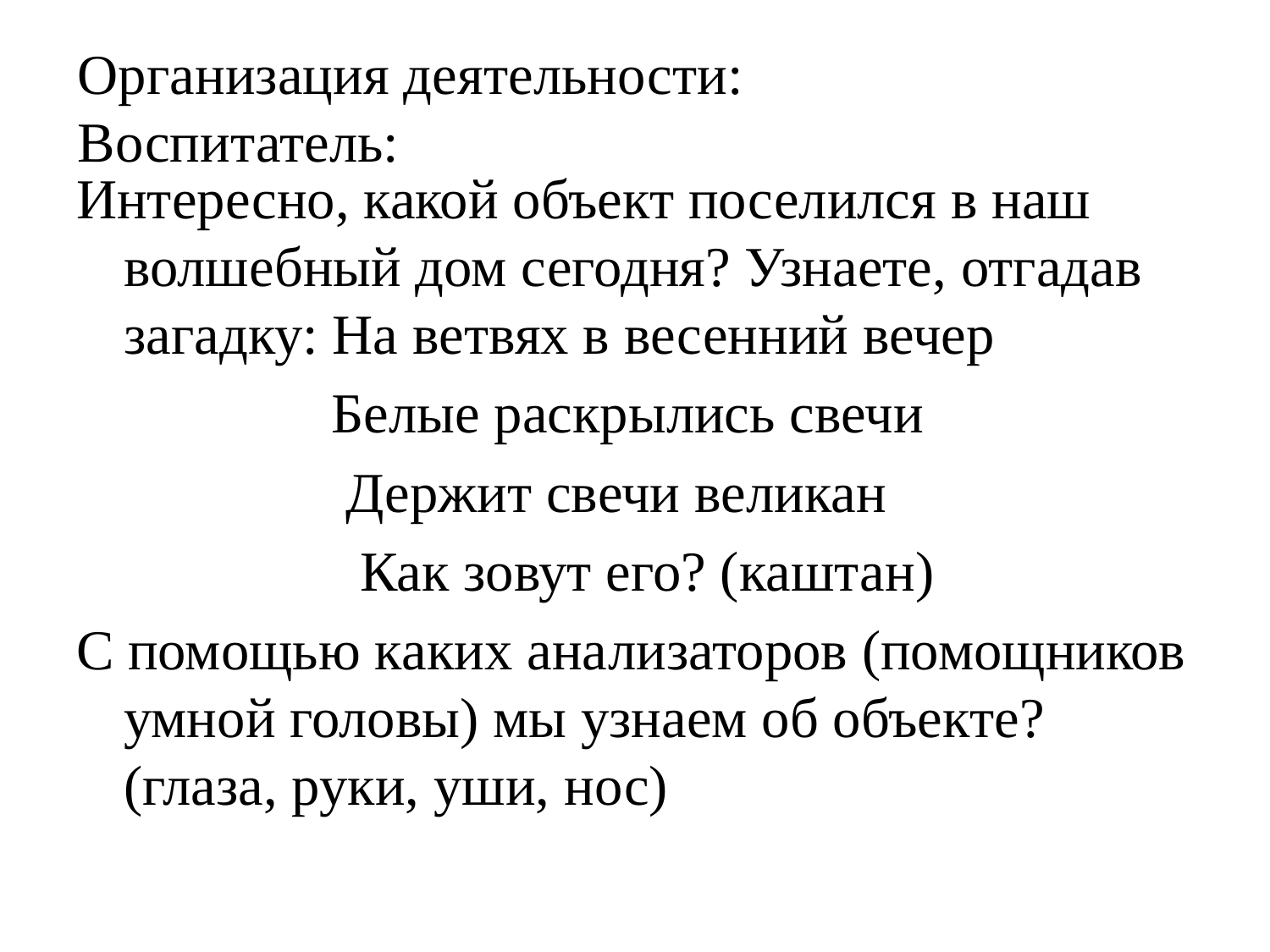

# Организация деятельности: Воспитатель:
Интересно, какой объект поселился в наш волшебный дом сегодня? Узнаете, отгадав загадку: На ветвях в весенний вечер
                  Белые раскрылись свечи
                   Держит свечи великан
                    Как зовут его? (каштан)
С помощью каких анализаторов (помощников умной головы) мы узнаем об объекте? (глаза, руки, уши, нос)